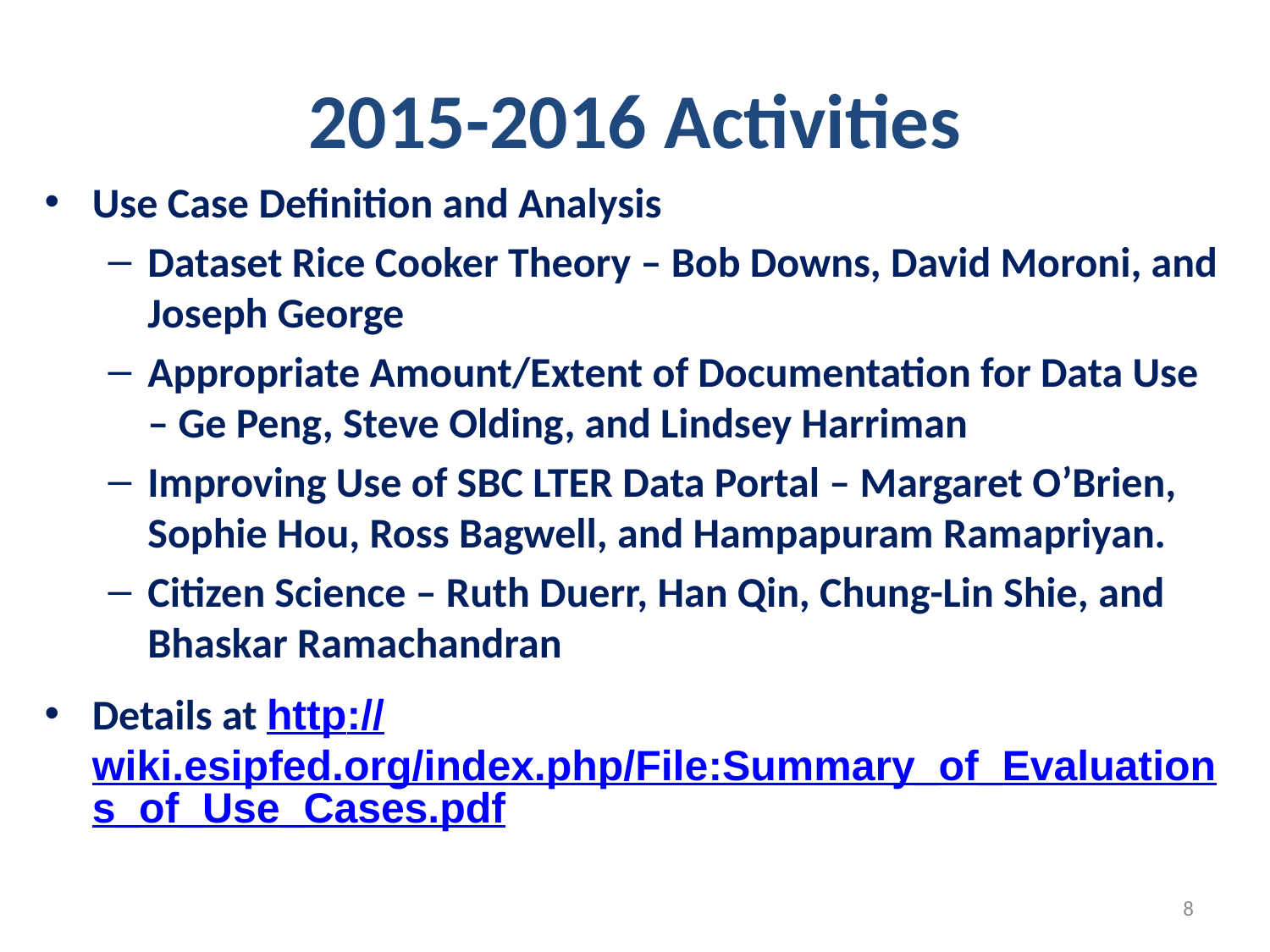

# 2015-2016 Activities
Use Case Definition and Analysis
Dataset Rice Cooker Theory – Bob Downs, David Moroni, and Joseph George
Appropriate Amount/Extent of Documentation for Data Use – Ge Peng, Steve Olding, and Lindsey Harriman
Improving Use of SBC LTER Data Portal – Margaret O’Brien, Sophie Hou, Ross Bagwell, and Hampapuram Ramapriyan.
Citizen Science – Ruth Duerr, Han Qin, Chung-Lin Shie, and Bhaskar Ramachandran
Details at http://wiki.esipfed.org/index.php/File:Summary_of_Evaluations_of_Use_Cases.pdf
8